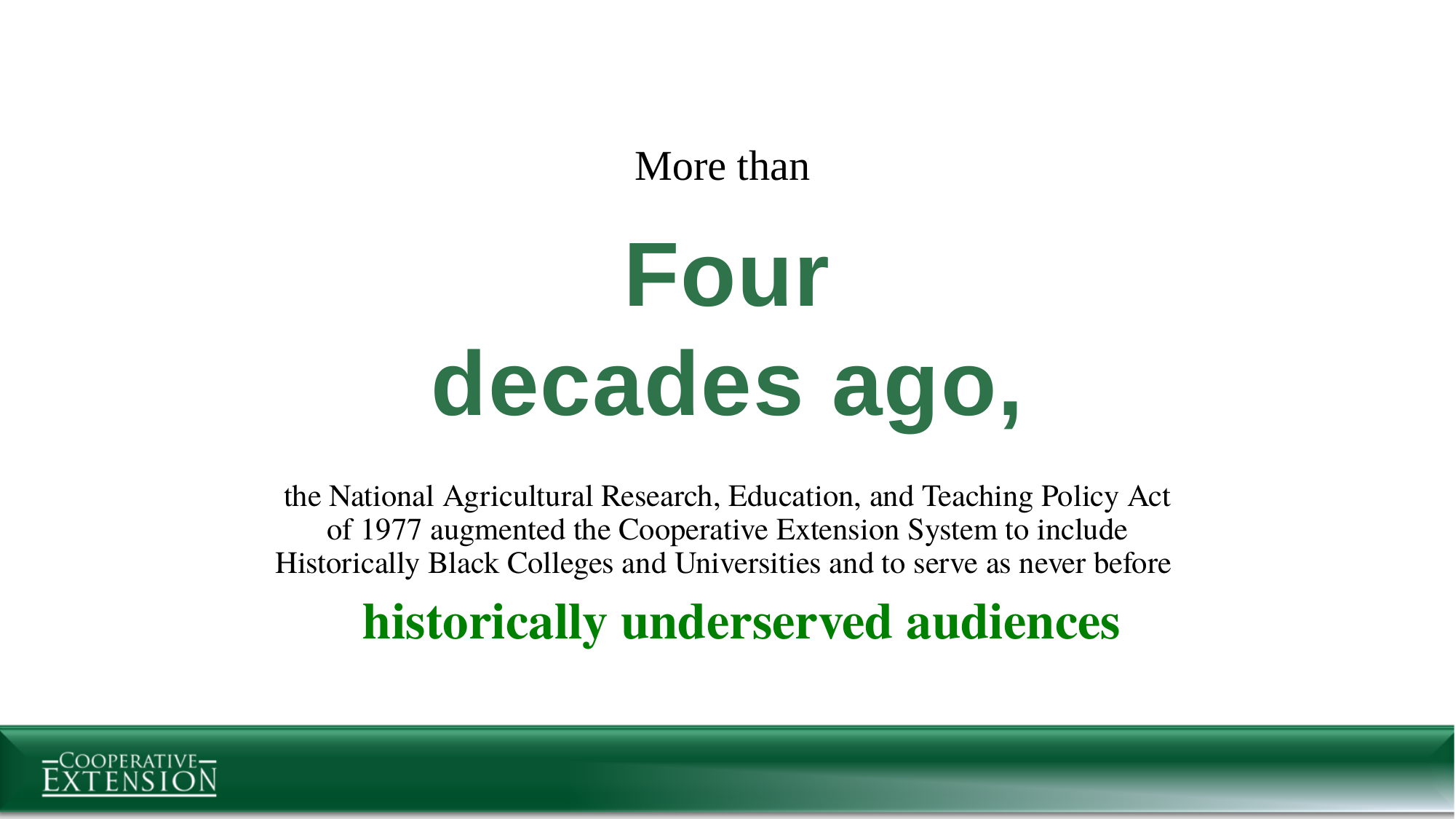

More than
Four decades ago,
# the National Agricultural Research, Education, and Teaching Policy Act of 1977 augmented the Cooperative Extension System to include Historically Black Colleges and Universities and to serve as never before
historically underserved audiences